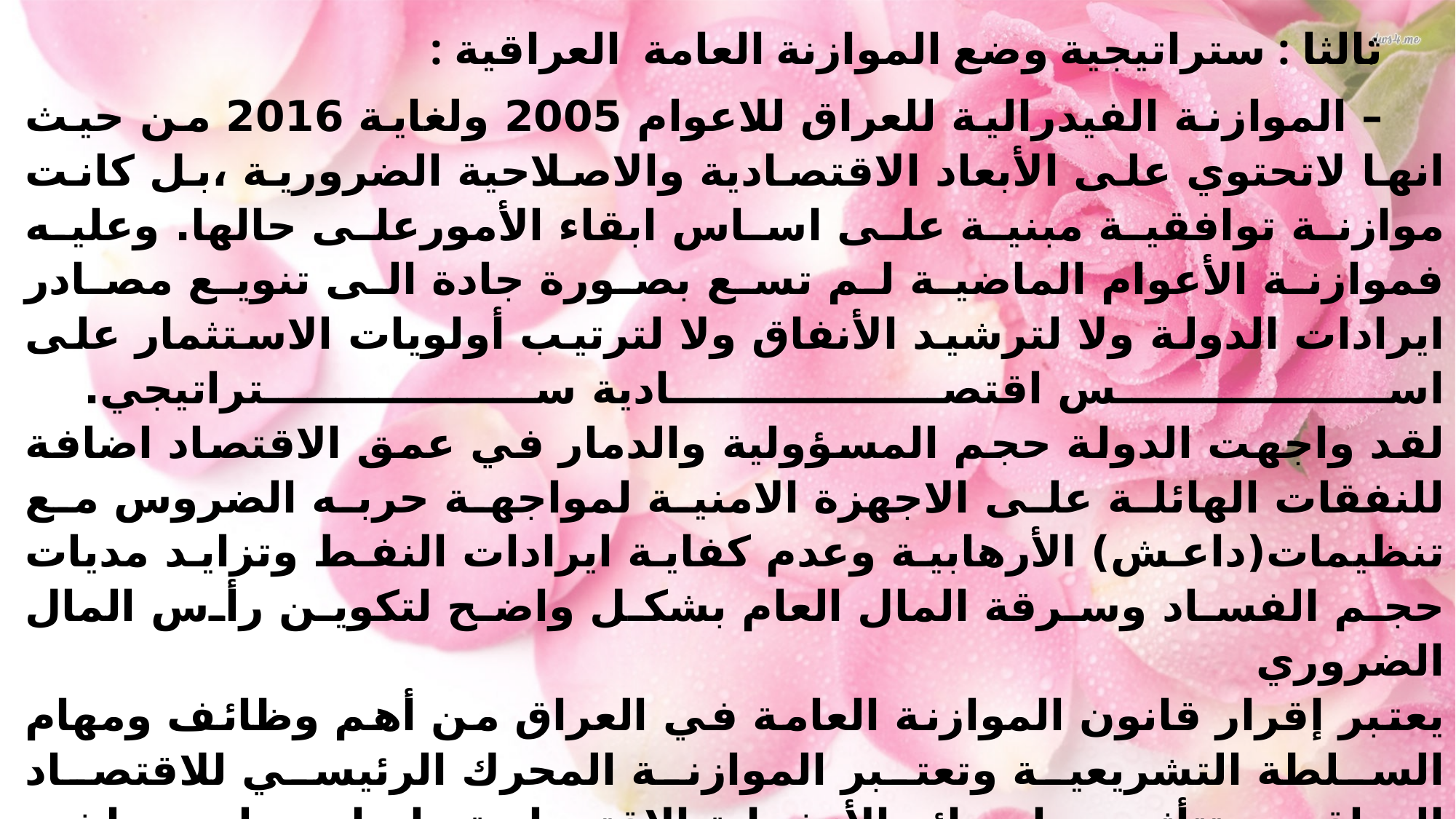

ثالثا : ستراتيجية وضع الموازنة العامة  العراقية :
– الموازنة الفيدرالية للعراق للاعوام 2005 ولغاية 2016 من حيث انها لاتحتوي على الأبعاد الاقتصادية والاصلاحية الضرورية ،بل كانت موازنة توافقية مبنية على اساس ابقاء الأمورعلى حالها. وعليه فموازنة الأعوام الماضية لم تسع بصورة جادة الى تنويع مصادر ايرادات الدولة ولا لترشيد الأنفاق ولا لترتيب أولويات الاستثمار على اسس اقتصادية ستراتيجي.    
لقد واجهت الدولة حجم المسؤولية والدمار في عمق الاقتصاد اضافة للنفقات الهائلة على الاجهزة الامنية لمواجهة حربه الضروس مع تنظيمات(داعش) الأرهابية وعدم كفاية ايرادات النفط وتزايد مديات حجم الفساد وسرقة المال العام بشكل واضح لتكوين رأس المال الضروري
يعتبر إقرار قانون الموازنة العامة في العراق من أهم وظائف ومهام السلطة التشريعية وتعتبر الموازنة المحرك الرئيسي للاقتصاد العراقي وتتأثر بها سائر الأنشطة الاقتصادية ولها مساس مباشر بالأحوال المعيشية لكل اسرة عراقية. إن الاقتصاد العراقي يعاني من قصور الإيرادات وزيادة النفقات العامة, ويظهر ذلك في العجز التخطيطي المتواصل في الموازنة العامة ولغاية موازنة 2013.وسيستمر العجز في الموازنات القادمة طالما بقيت نفس السياسة المعتمدة.
: